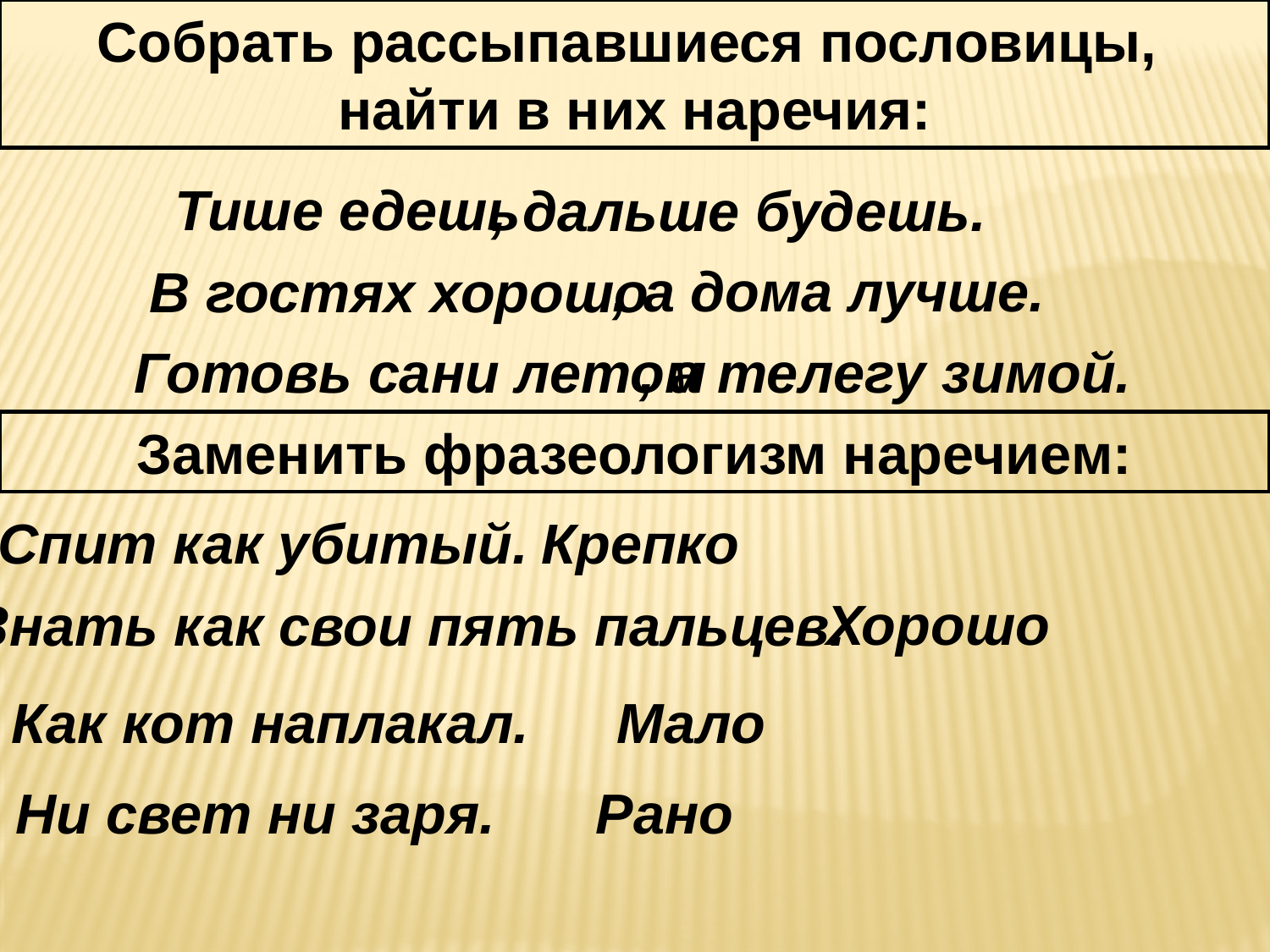

Собрать рассыпавшиеся пословицы,
найти в них наречия:
Тише едешь
, дальше будешь.
, а дома лучше.
В гостях хорошо
, а телегу зимой.
Готовь сани летом
Заменить фразеологизм наречием:
Крепко
Спит как убитый.
Хорошо
Знать как свои пять пальцев.
Мало
Как кот наплакал.
Ни свет ни заря.
Рано